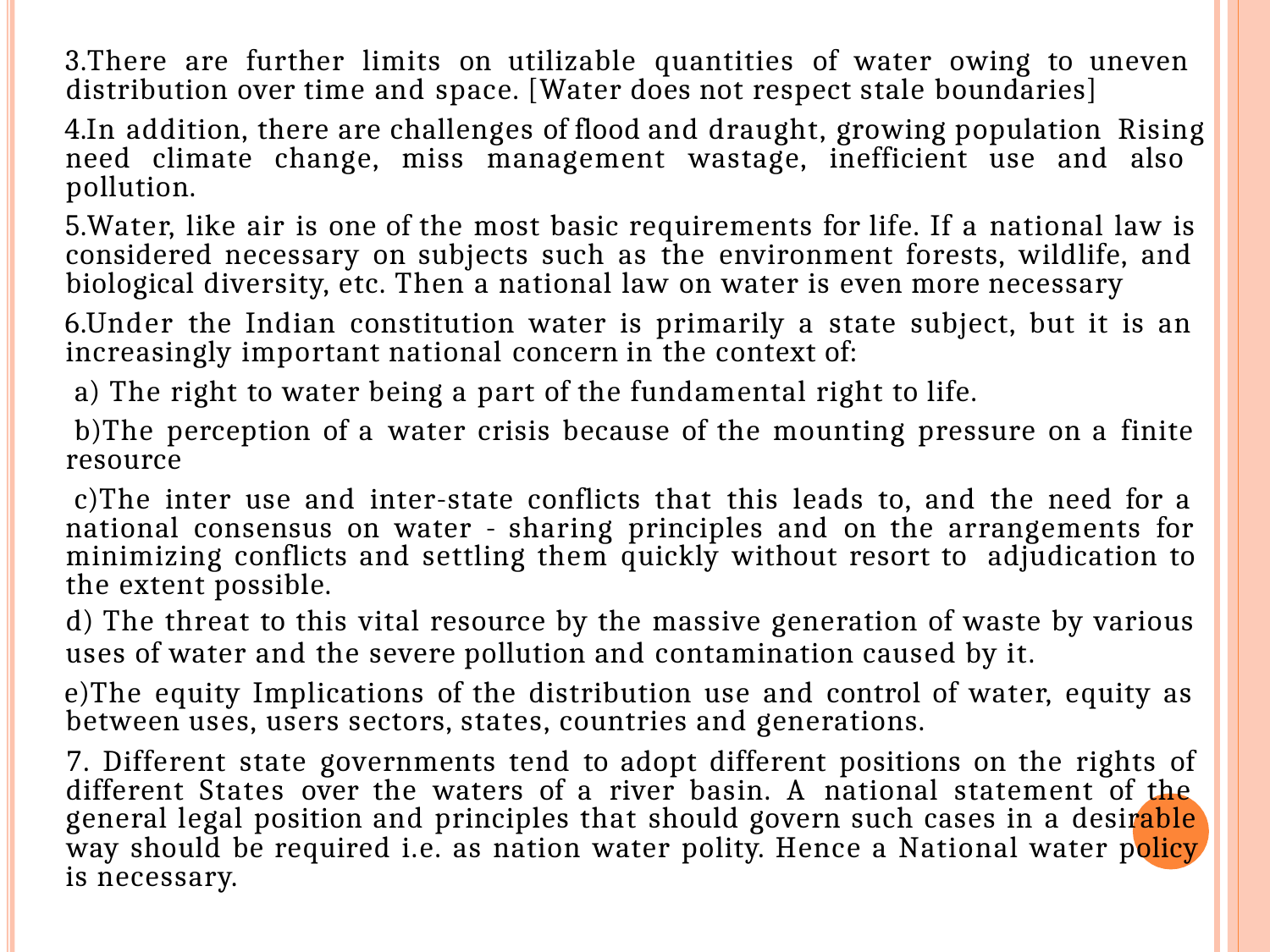

There are further limits on utilizable quantities of water owing to uneven  distribution over time and space. [Water does not respect stale boundaries]
In addition, there are challenges of flood and draught, growing population  Rising need climate change, miss management wastage, inefficient use and also  pollution.
Water, like air is one of the most basic requirements for life. If a national law is  considered necessary on subjects such as the environment forests, wildlife, and  biological diversity, etc. Then a national law on water is even more necessary
Under the Indian constitution water is primarily a state subject, but it is an  increasingly important national concern in the context of:
The right to water being a part of the fundamental right to life.
The perception of a water crisis because of the mounting pressure on a finite  resource
The inter use and inter-state conflicts that this leads to, and the need for a  national consensus on water - sharing principles and on the arrangements for  minimizing conflicts and settling them quickly without resort to  adjudication to  the extent possible.
The threat to this vital resource by the massive generation of waste by various
uses of water and the severe pollution and contamination caused by it.
The equity Implications of the distribution use and control of water, equity as  between uses, users sectors, states, countries and generations.
7. Different state governments tend to adopt different positions on the rights of  different States over the waters of a river basin. A national statement of the  general legal position and principles that should govern such cases in a desirable  way should be required i.e. as nation water polity. Hence a National water policy  is necessary.